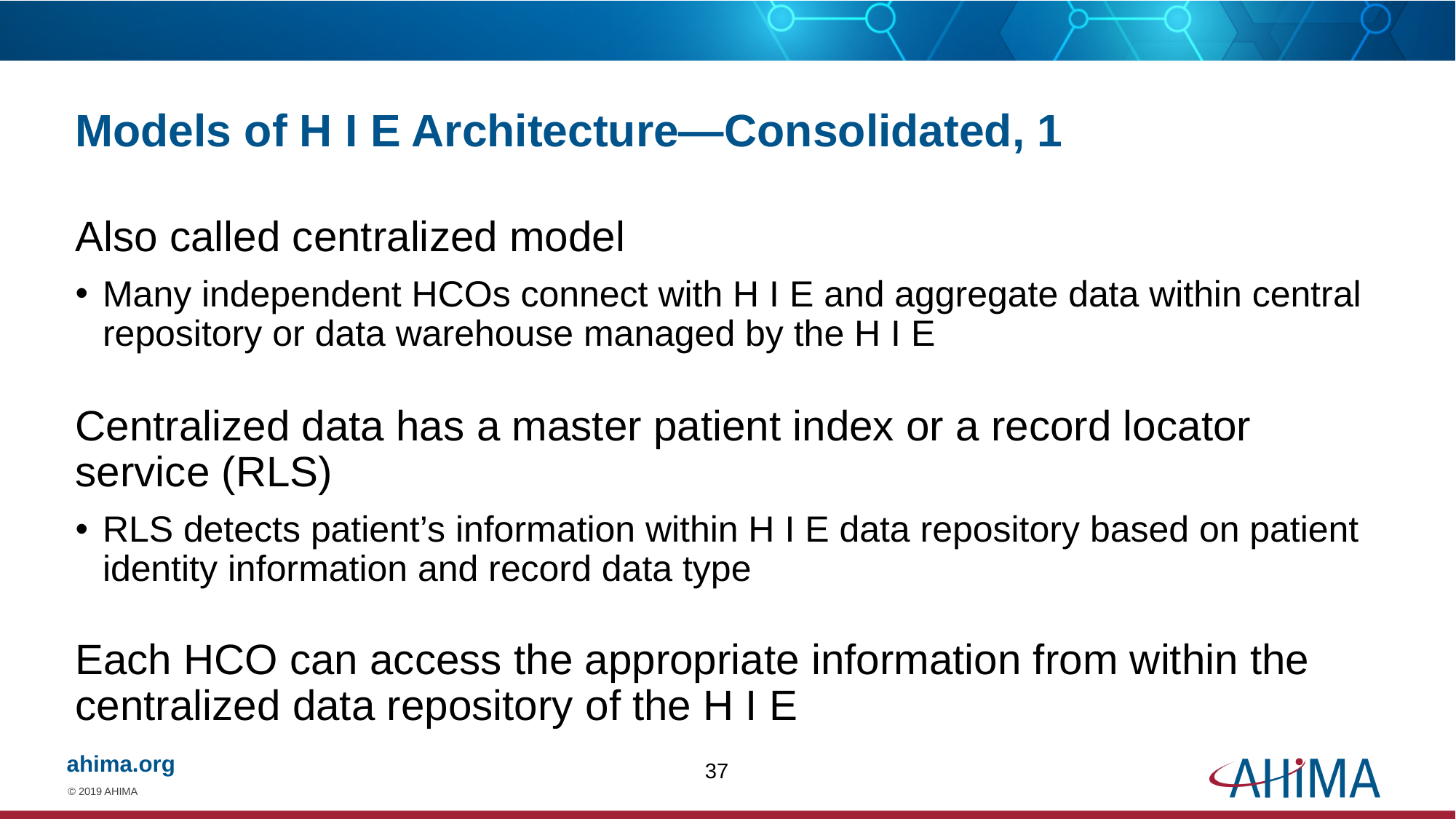

# Models of H I E Architecture—Consolidated, 1
Also called centralized model
Many independent HCOs connect with H I E and aggregate data within central repository or data warehouse managed by the H I E

Centralized data has a master patient index or a record locator service (RLS)
RLS detects patient’s information within H I E data repository based on patient identity information and record data type

Each HCO can access the appropriate information from within the centralized data repository of the H I E